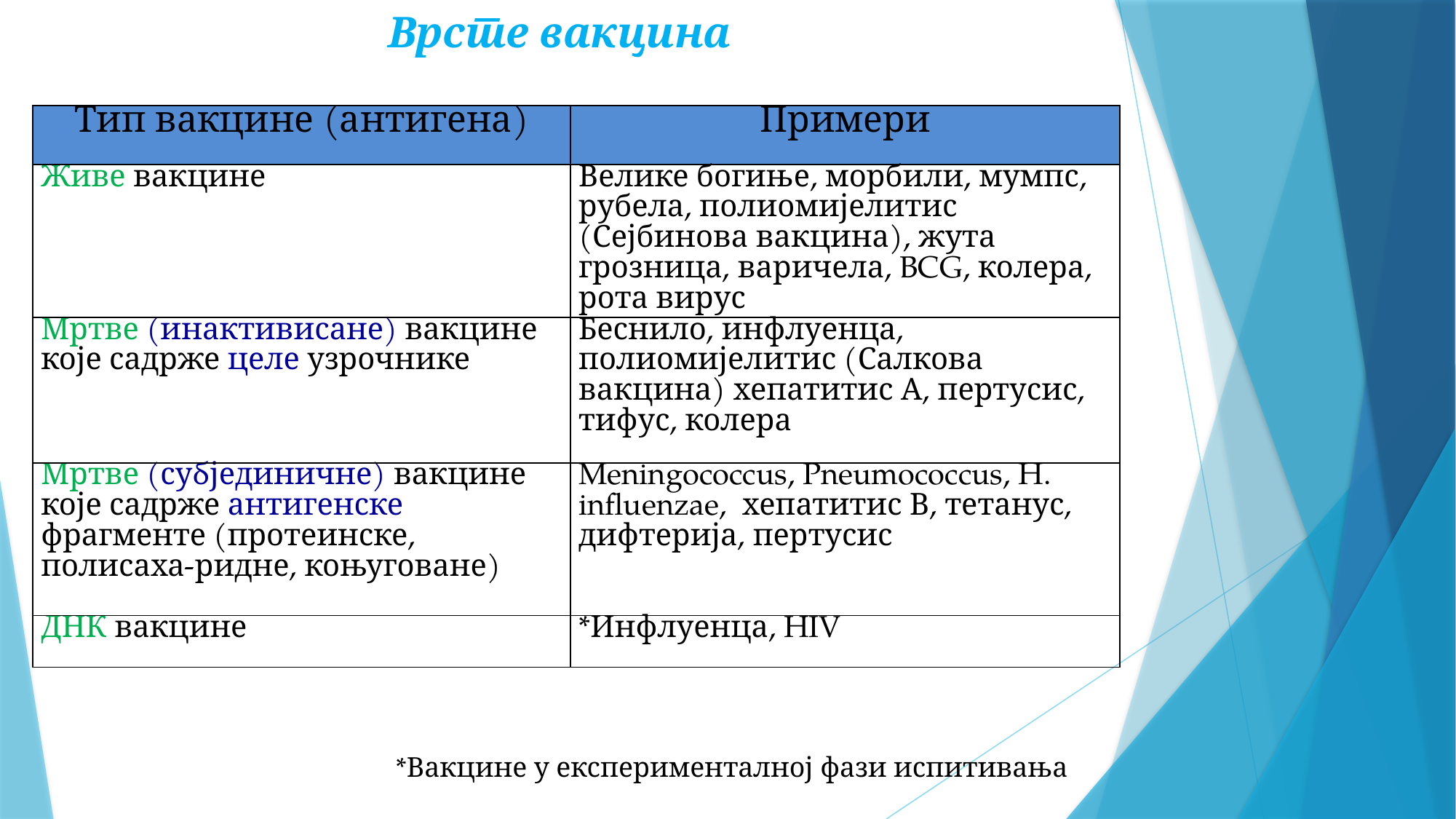

Врсте вакцина
| Тип вакцине (антигена) | Примери |
| --- | --- |
| Живе вакцине | Велике богиње, морбили, мумпс, рубела, полиомијелитис (Сејбинова вакцина), жута грозница, варичела, BCG, колера, рота вирус |
| Мртве (инактивисане) вакцине које садрже целе узрочнике | Беснило, инфлуенца, полиомијелитис (Салкова вакцина) хепатитис А, пертусис, тифус, колера |
| Мртве (субјединичне) вакцине које садрже антигенске фрагменте (протеинске, полисаха-ридне, коњуговане) | Meningococcus, Pneumococcus, H. influenzae, хепатитис В, тетанус, дифтерија, пертусис |
| ДНК вакцине | \*Инфлуенца, HIV |
*Вакцине у експерименталној фази испитивања